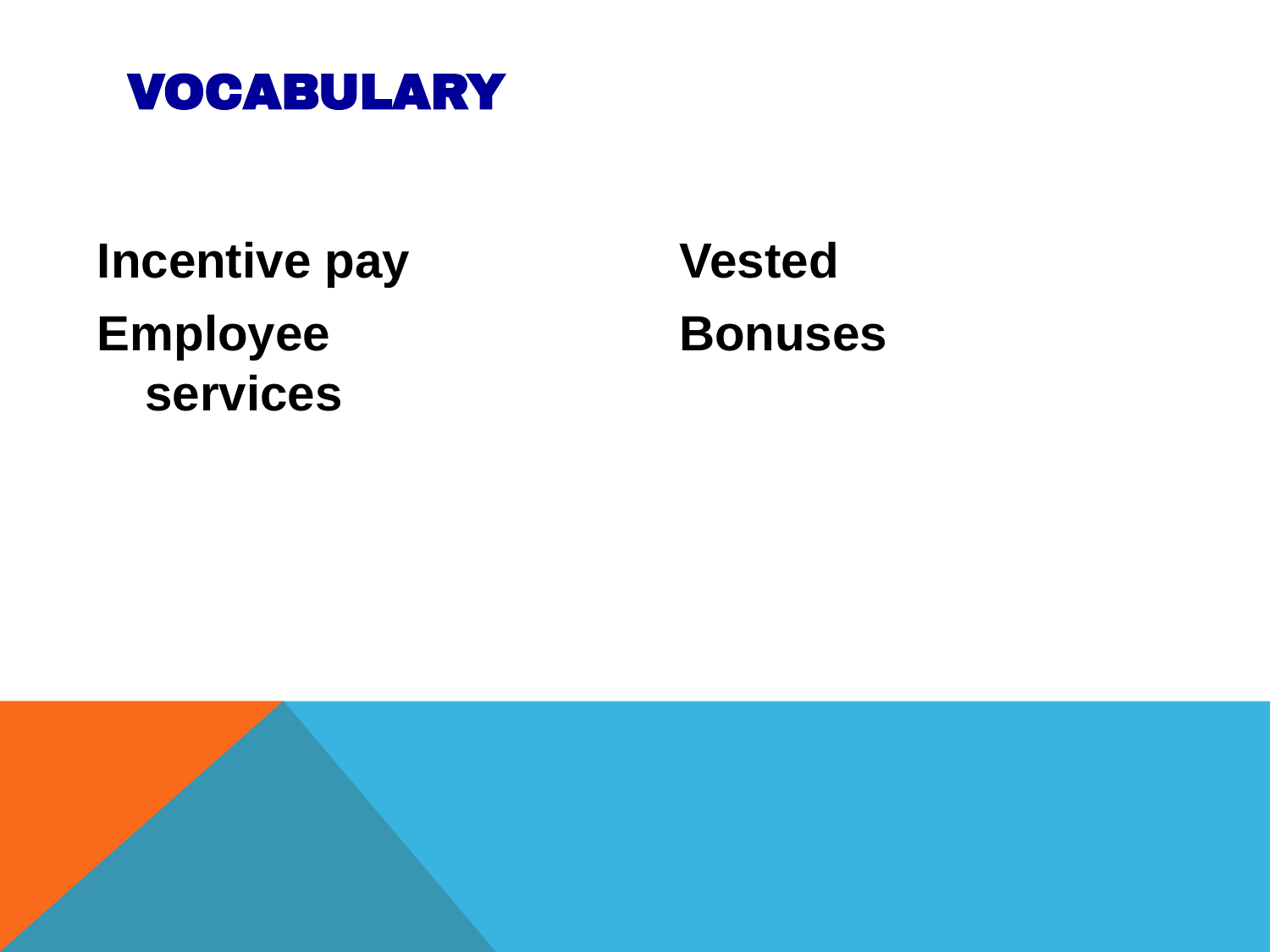

# Vocabulary
Incentive pay
Employee services
Vested
Bonuses